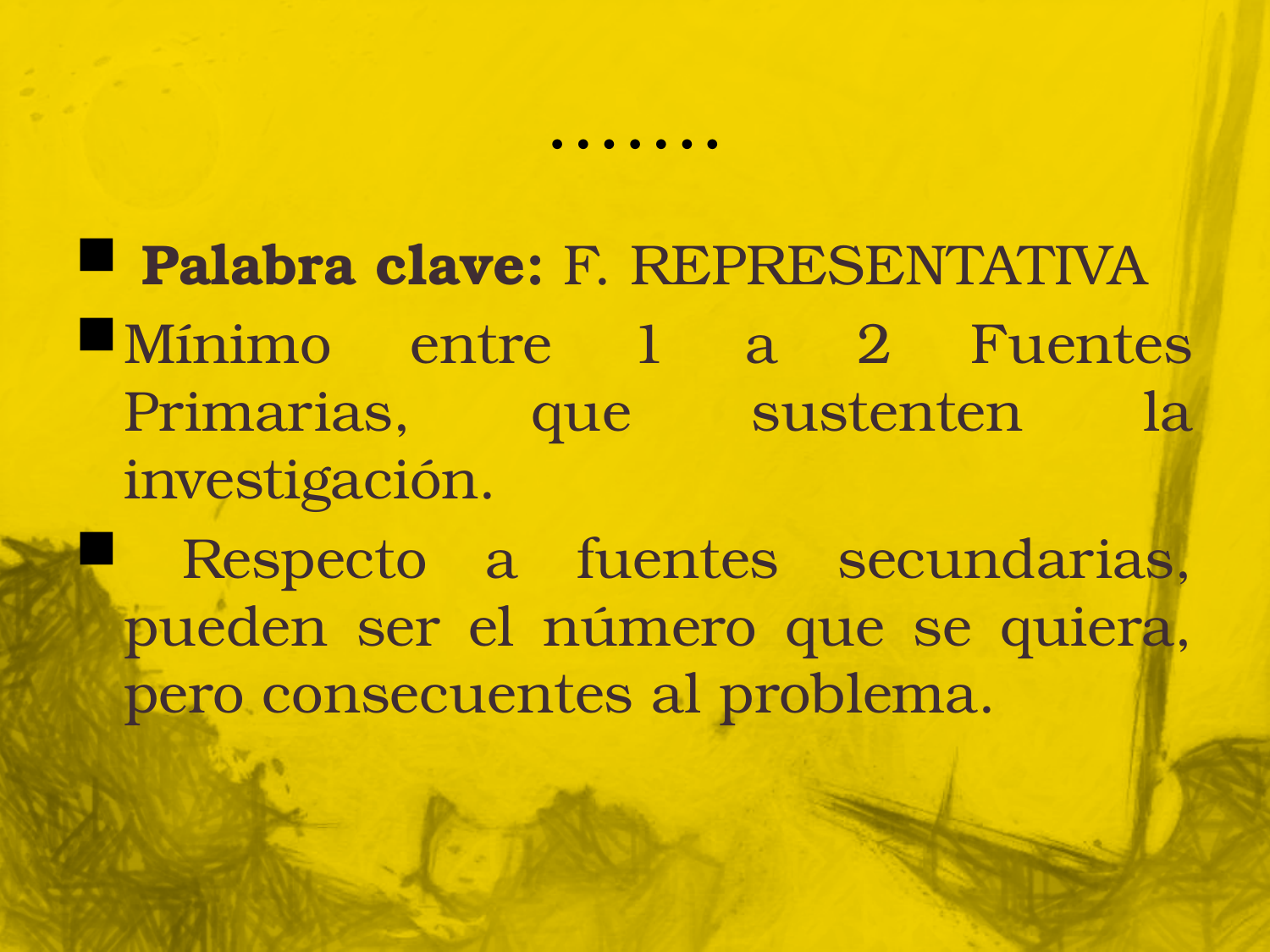

# …….
 Palabra clave: F. REPRESENTATIVA
Mínimo entre 1 a 2 Fuentes Primarias, que sustenten la investigación.
 Respecto a fuentes secundarias, pueden ser el número que se quiera, pero consecuentes al problema.